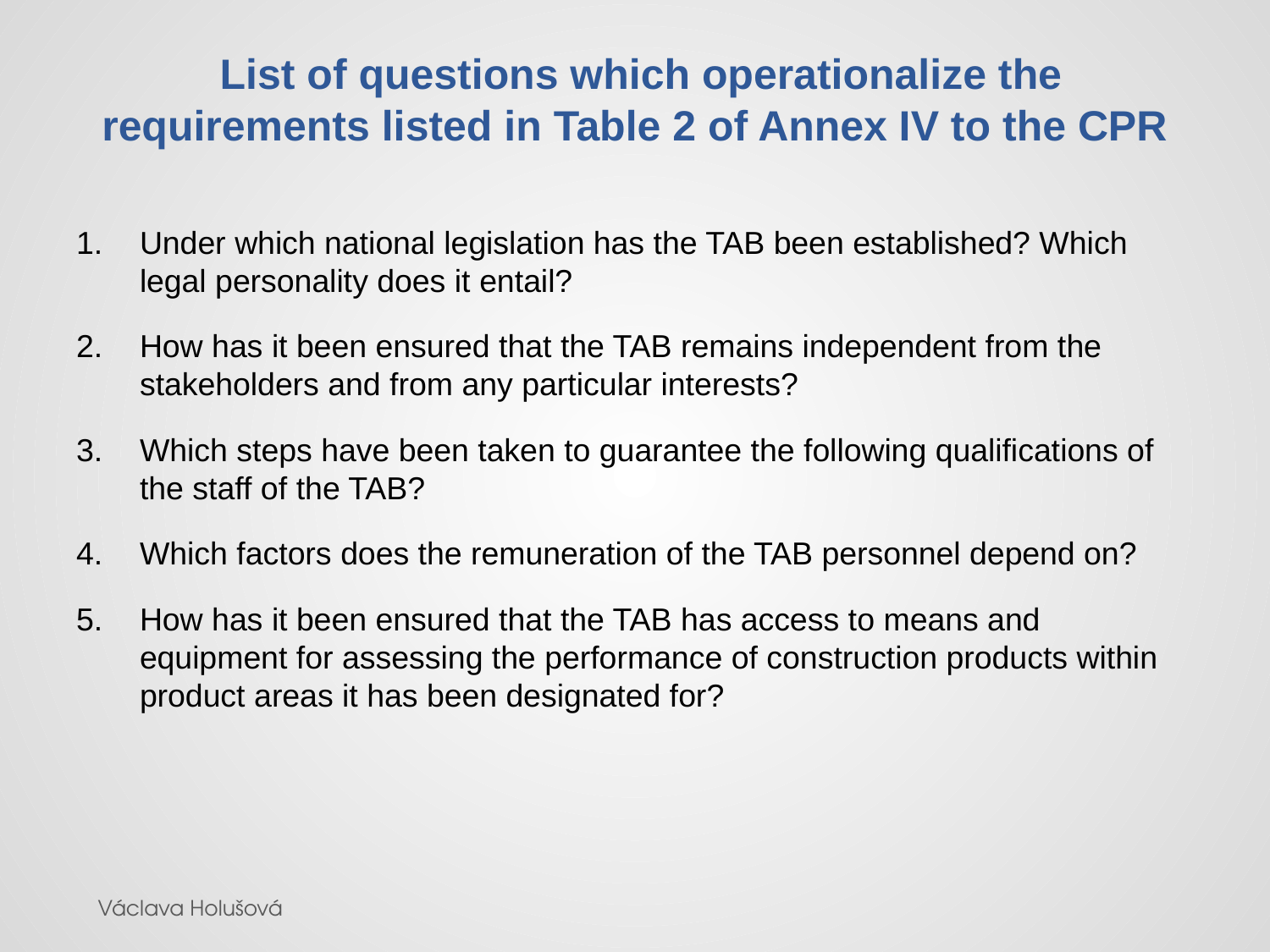

# List of questions which operationalize the requirements listed in Table 2 of Annex IV to the CPR
Under which national legislation has the TAB been established? Which legal personality does it entail?
How has it been ensured that the TAB remains independent from the stakeholders and from any particular interests?
Which steps have been taken to guarantee the following qualifications of the staff of the TAB?
Which factors does the remuneration of the TAB personnel depend on?
How has it been ensured that the TAB has access to means and equipment for assessing the performance of construction products within product areas it has been designated for?
Václava Holušová